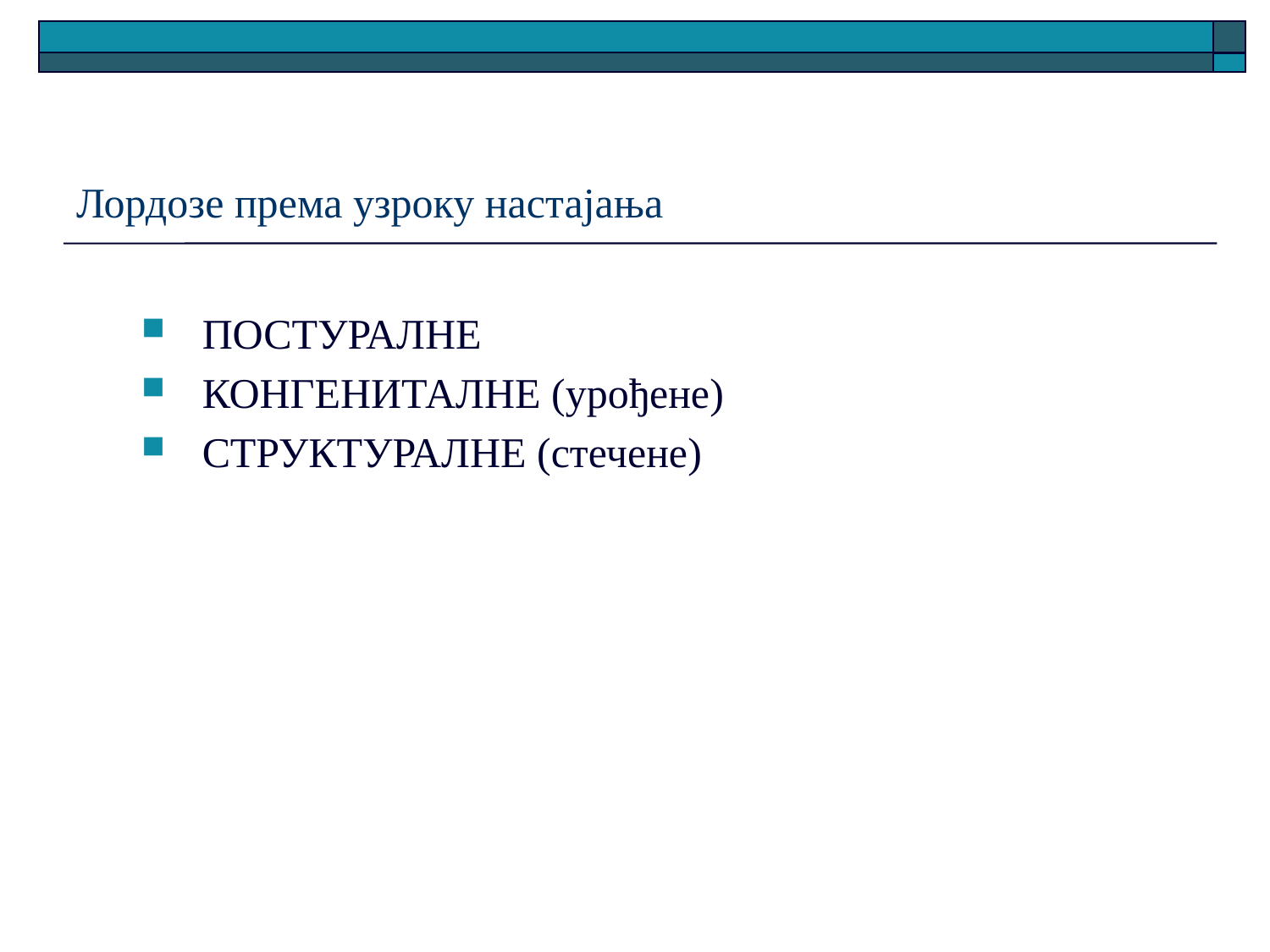

# Лордозе према узроку настајања

ПОСТУРАЛНЕ
КОНГЕНИТАЛНЕ (урођене)
СТРУКТУРАЛНЕ (стечене)